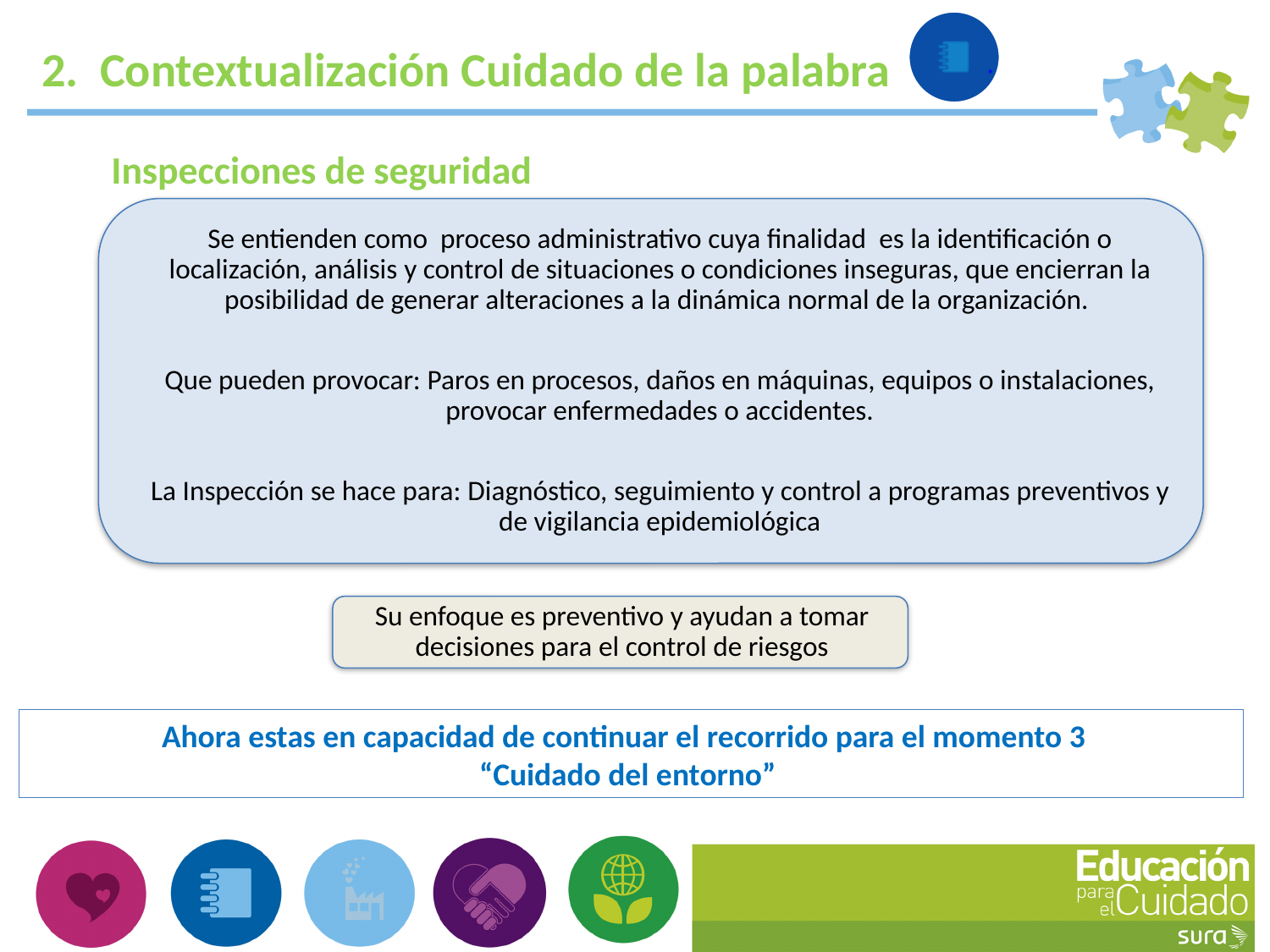

2.  Contextualización Cuidado de la palabra

Inspecciones de seguridad
Se entienden como  proceso administrativo cuya finalidad  es la identificación o localización, análisis y control de situaciones o condiciones inseguras, que encierran la posibilidad de generar alteraciones a la dinámica normal de la organización.

Que pueden provocar: Paros en procesos, daños en máquinas, equipos o instalaciones, provocar enfermedades o accidentes.

La Inspección se hace para: Diagnóstico, seguimiento y control a programas preventivos y de vigilancia epidemiológica
Su enfoque es preventivo y ayudan a tomar decisiones para el control de riesgos

Ahora estas en capacidad de continuar el recorrido para el momento 3
“Cuidado del entorno”